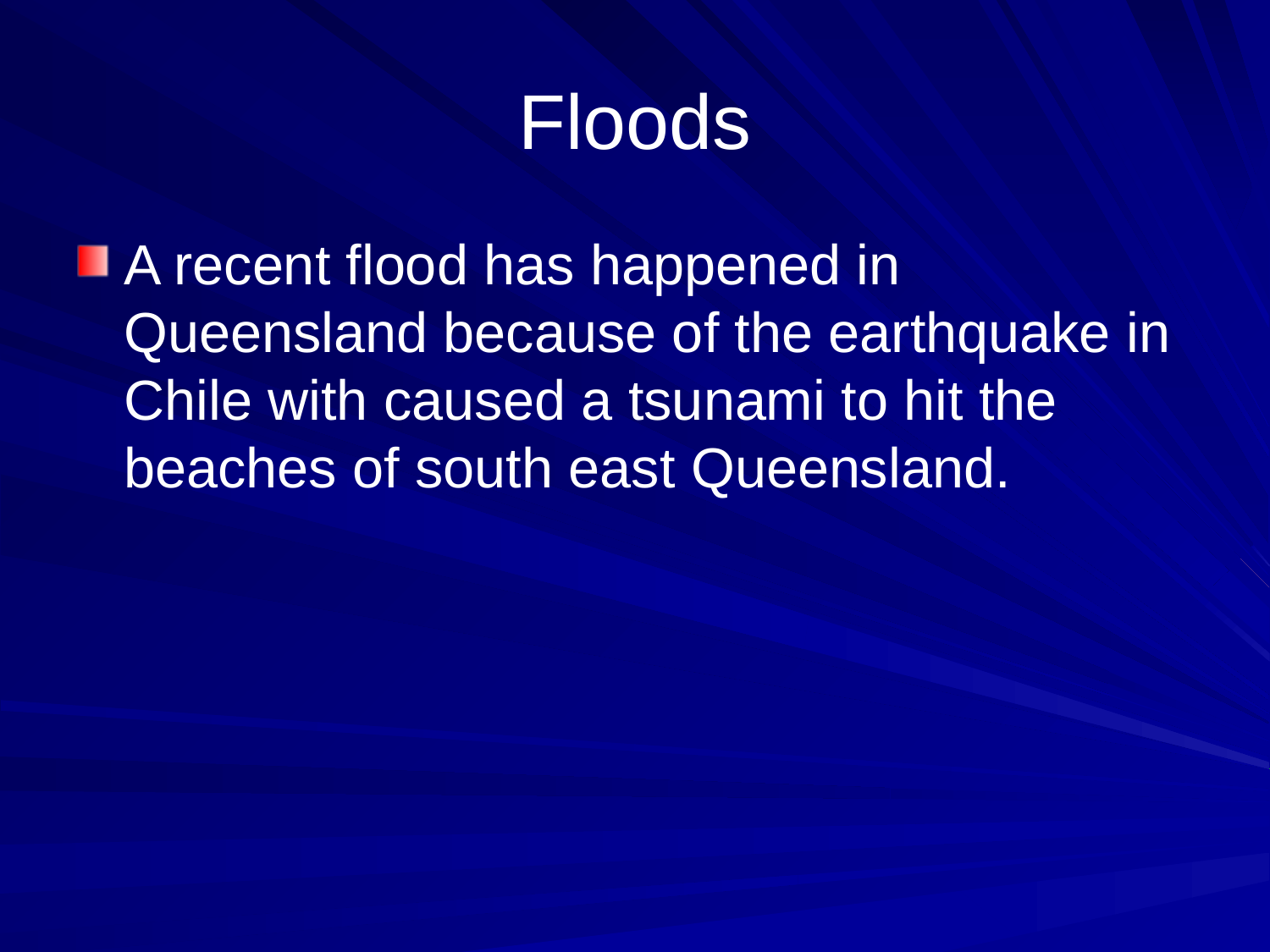

# Floods
A recent flood has happened in Queensland because of the earthquake in Chile with caused a tsunami to hit the beaches of south east Queensland.